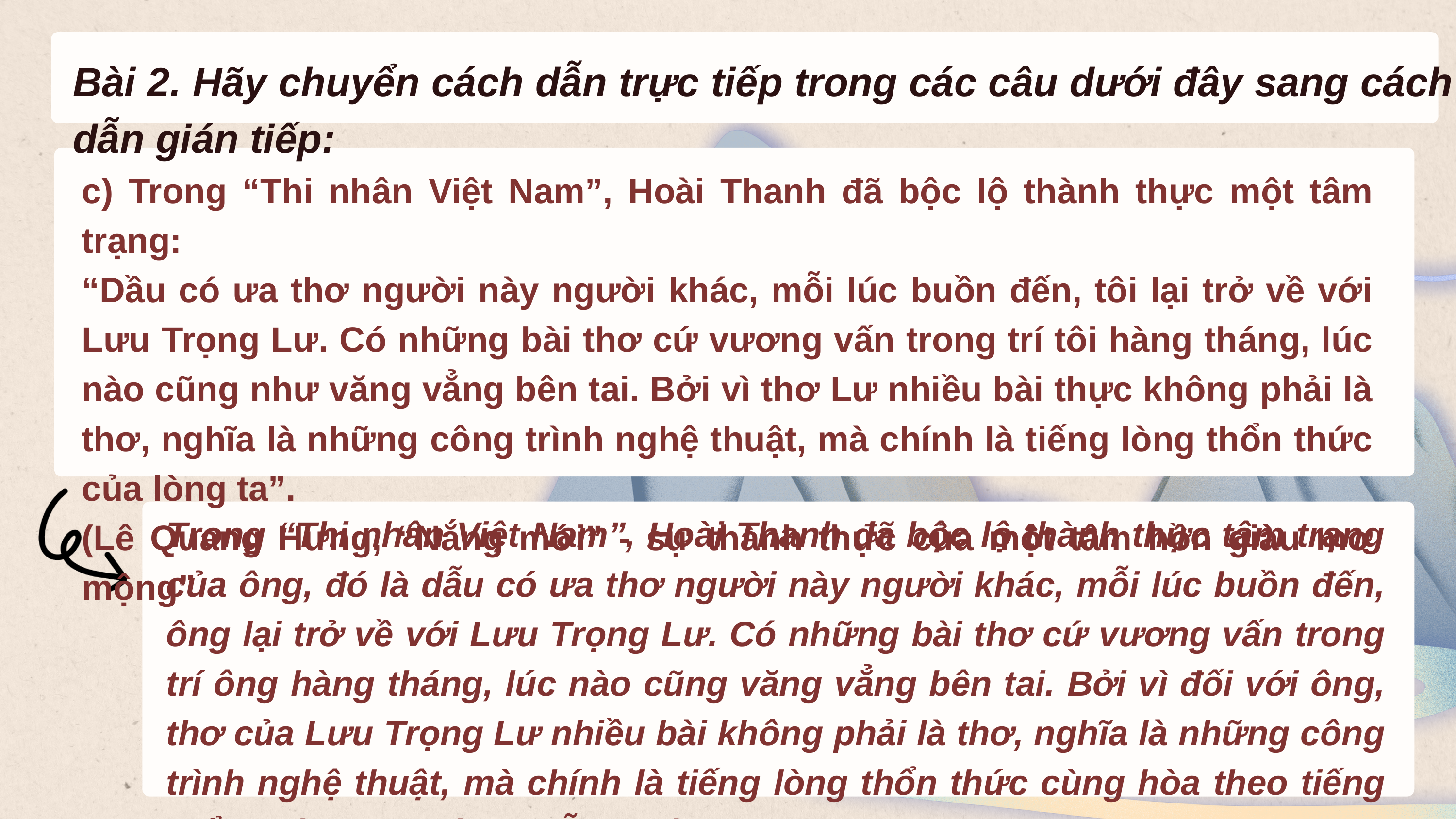

Bài 2. Hãy chuyển cách dẫn trực tiếp trong các câu dưới đây sang cách dẫn gián tiếp:

c) Trong “Thi nhân Việt Nam”, Hoài Thanh đã bộc lộ thành thực một tâm trạng:
“Dầu có ưa thơ người này người khác, mỗi lúc buồn đến, tôi lại trở về với Lưu Trọng Lư. Có những bài thơ cứ vương vấn trong trí tôi hàng tháng, lúc nào cũng như văng vẳng bên tai. Bởi vì thơ Lư nhiều bài thực không phải là thơ, nghĩa là những công trình nghệ thuật, mà chính là tiếng lòng thổn thức của lòng ta”.
(Lê Quang Hưng, “Nắng mới” - sự thành thực của một tâm hồn giàu mơ mộng”

Trong “Thi nhân Việt Nam”, Hoài Thanh đã bộc lộ thành thực tâm trạng của ông, đó là dẫu có ưa thơ người này người khác, mỗi lúc buồn đến, ông lại trở về với Lưu Trọng Lư. Có những bài thơ cứ vương vấn trong trí ông hàng tháng, lúc nào cũng văng vẳng bên tai. Bởi vì đối với ông, thơ của Lưu Trọng Lư nhiều bài không phải là thơ, nghĩa là những công trình nghệ thuật, mà chính là tiếng lòng thổn thức cùng hòa theo tiếng thổn thức trong lòng mỗi người.